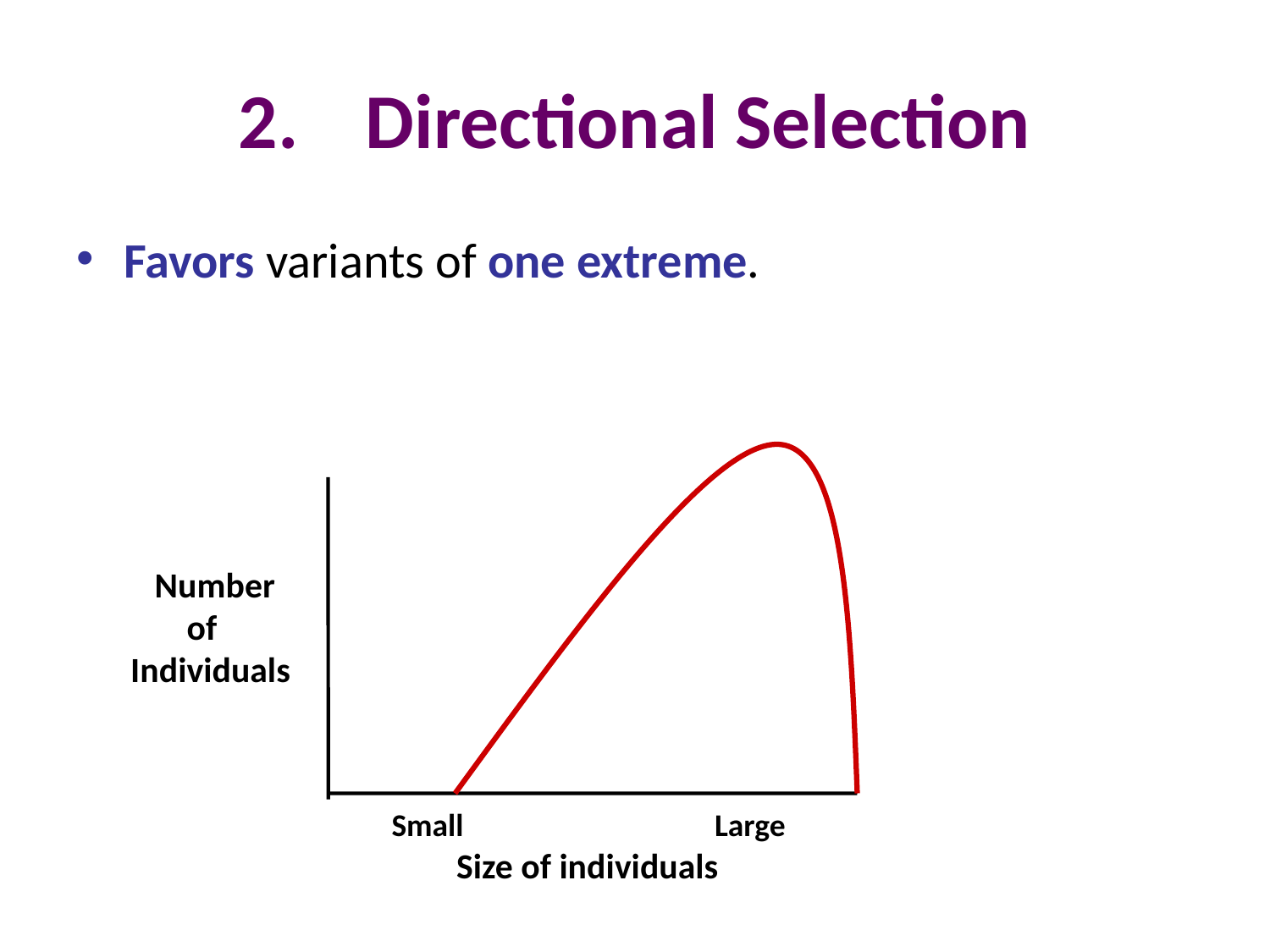

# 2.	Directional Selection
Favors variants of one extreme.

   Number
       of
Individuals

Small                                   Large
Size of individuals